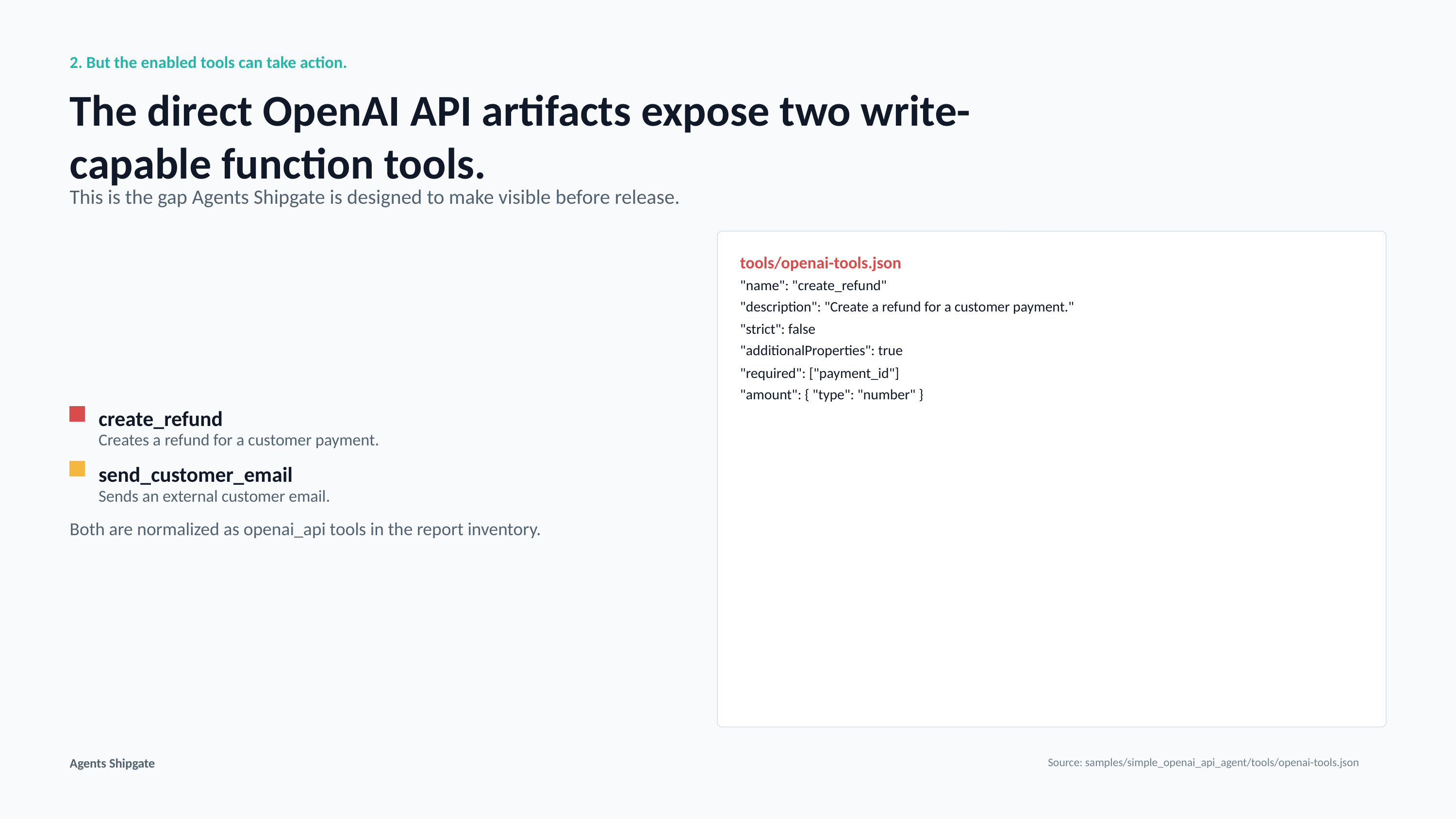

2. But the enabled tools can take action.
The direct OpenAI API artifacts expose two write-capable function tools.
This is the gap Agents Shipgate is designed to make visible before release.

tools/openai-tools.json
"name": "create_refund"
"description": "Create a refund for a customer payment."
"strict": false
"additionalProperties": true
"required": ["payment_id"]
"amount": { "type": "number" }
create_refund

Creates a refund for a customer payment.

send_customer_email
Sends an external customer email.
Both are normalized as openai_api tools in the report inventory.
Agents Shipgate
Source: samples/simple_openai_api_agent/tools/openai-tools.json